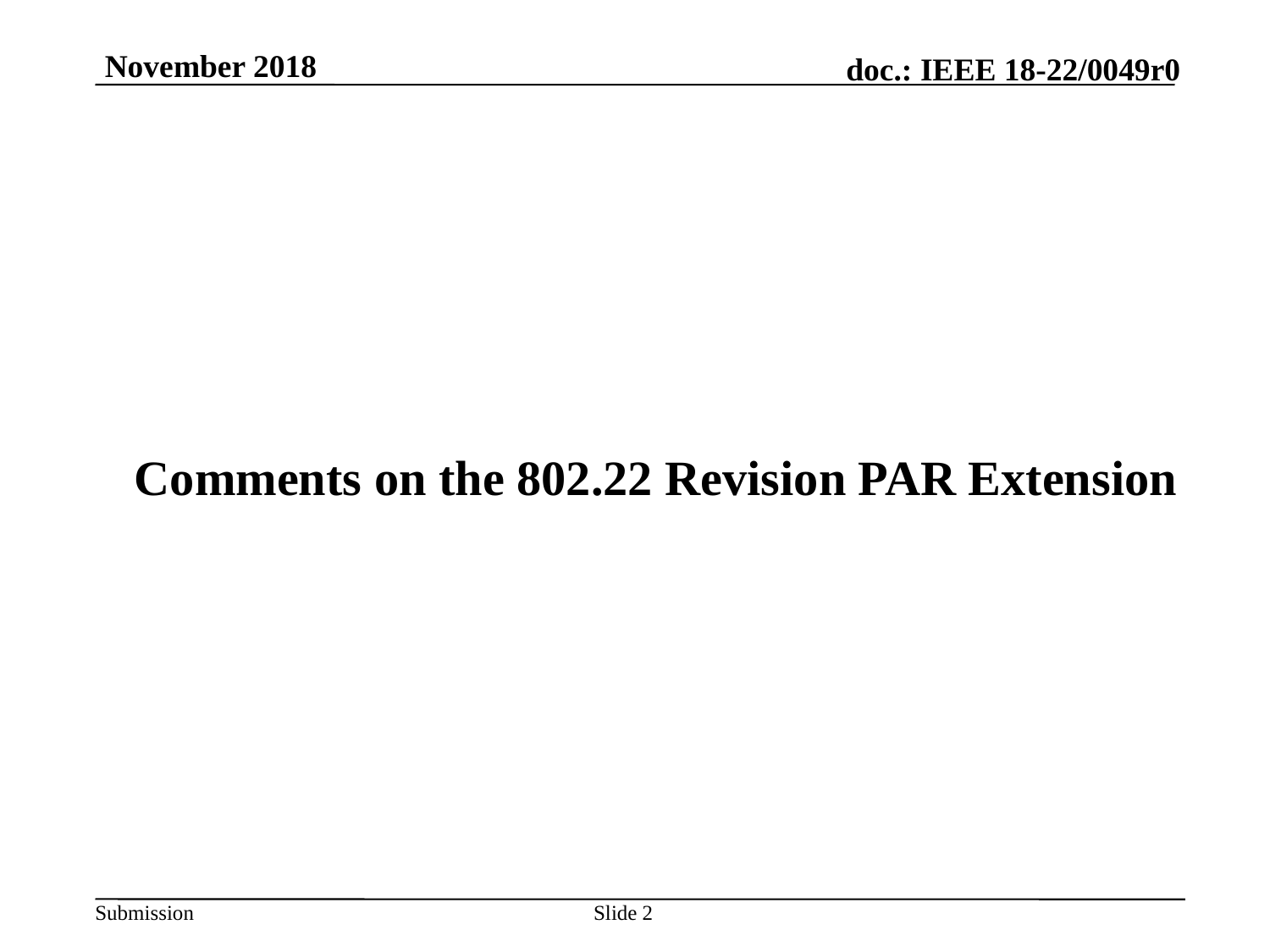

November 2018
# Comments on the 802.22 Revision PAR Extension
Slide 2